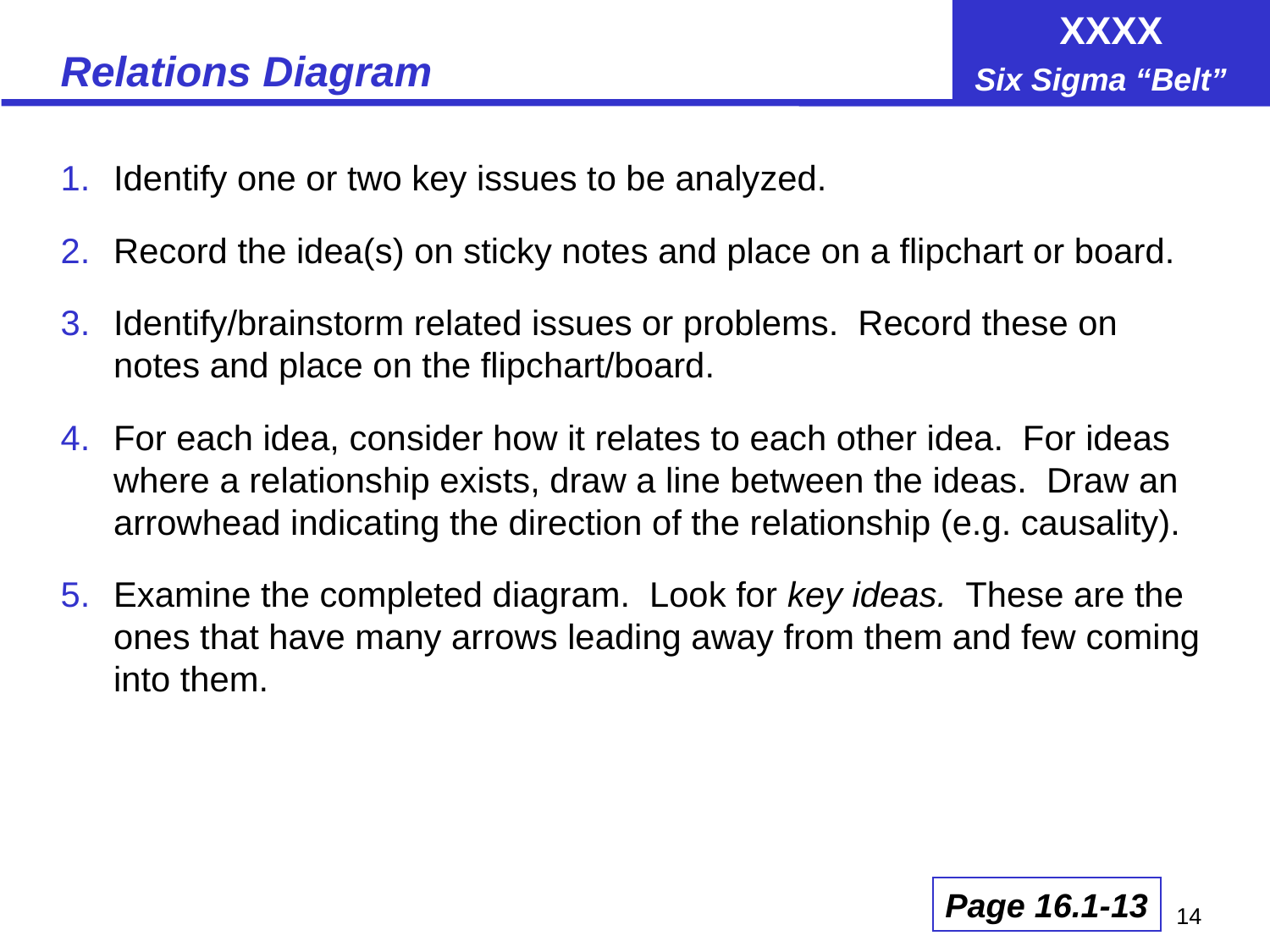

# Relations Diagram
Identify one or two key issues to be analyzed.
Record the idea(s) on sticky notes and place on a flipchart or board.
Identify/brainstorm related issues or problems.  Record these on notes and place on the flipchart/board.
For each idea, consider how it relates to each other idea.  For ideas where a relationship exists, draw a line between the ideas.  Draw an arrowhead indicating the direction of the relationship (e.g. causality).
Examine the completed diagram.  Look for key ideas.  These are the ones that have many arrows leading away from them and few coming into them.
Page 16.1-13